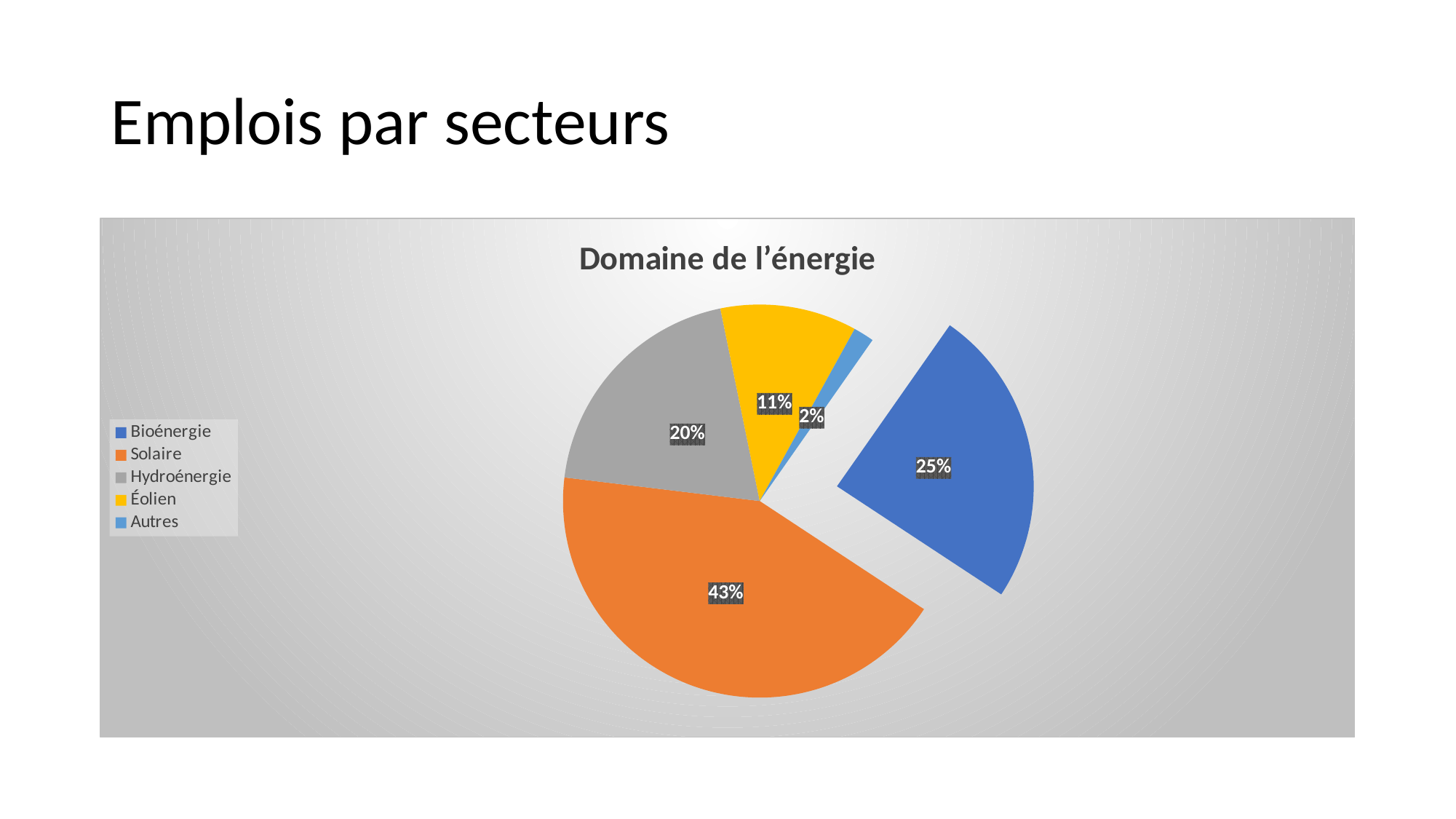

# Emplois par secteurs

### Chart: Domaine de l’énergie

| Category | Emplois |
|---|---|
| Bioénergie | 2536.0 |
| Solaire | 4406.0 |
| Hydroénergie | 2053.0 |
| Éolien | 1160.0 |
| Autres | 176.0 |